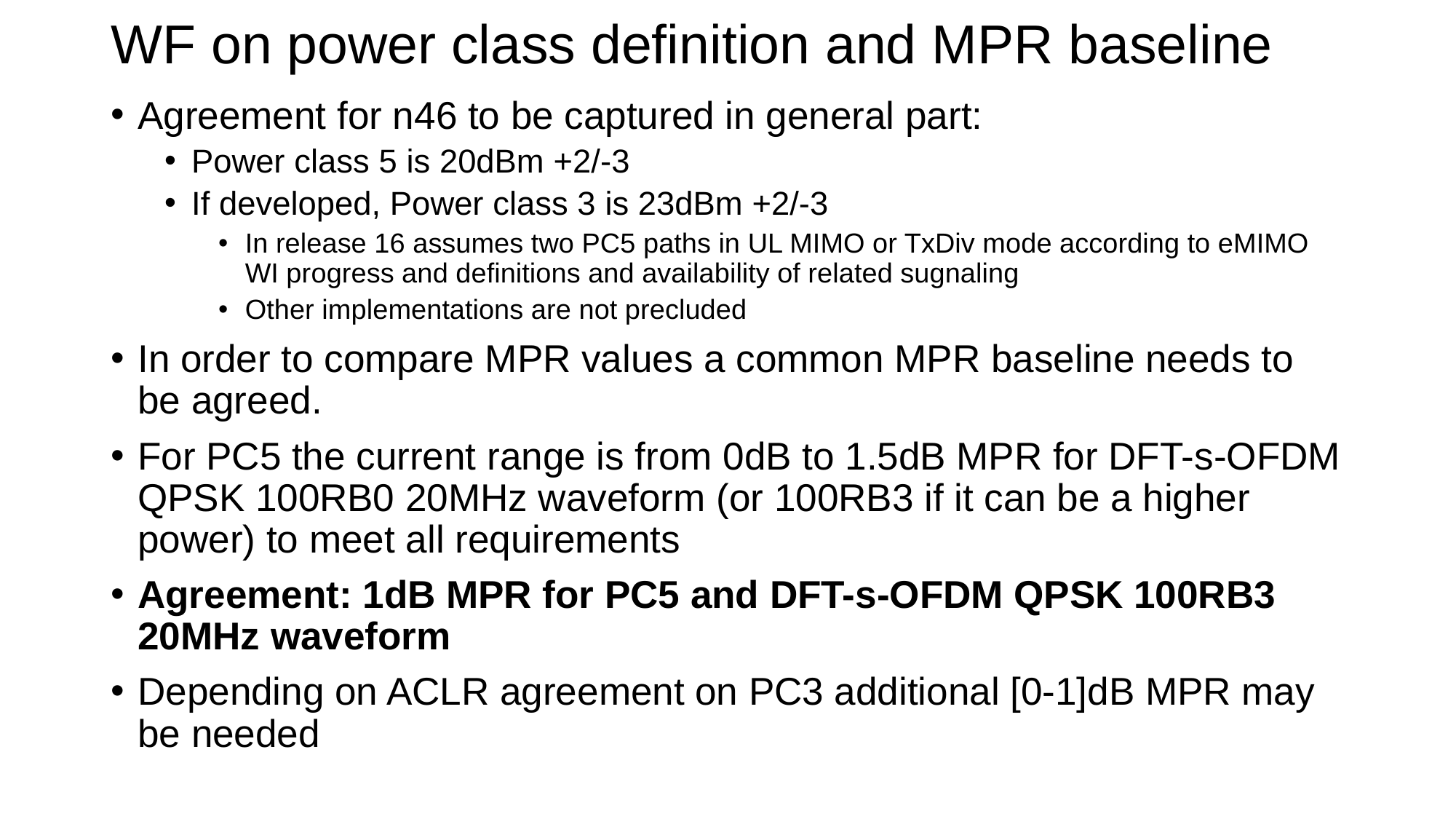

# WF on power class definition and MPR baseline
Agreement for n46 to be captured in general part:
Power class 5 is 20dBm +2/-3
If developed, Power class 3 is 23dBm +2/-3
In release 16 assumes two PC5 paths in UL MIMO or TxDiv mode according to eMIMO WI progress and definitions and availability of related sugnaling
Other implementations are not precluded
In order to compare MPR values a common MPR baseline needs to be agreed.
For PC5 the current range is from 0dB to 1.5dB MPR for DFT-s-OFDM QPSK 100RB0 20MHz waveform (or 100RB3 if it can be a higher power) to meet all requirements
Agreement: 1dB MPR for PC5 and DFT-s-OFDM QPSK 100RB3 20MHz waveform
Depending on ACLR agreement on PC3 additional [0-1]dB MPR may be needed